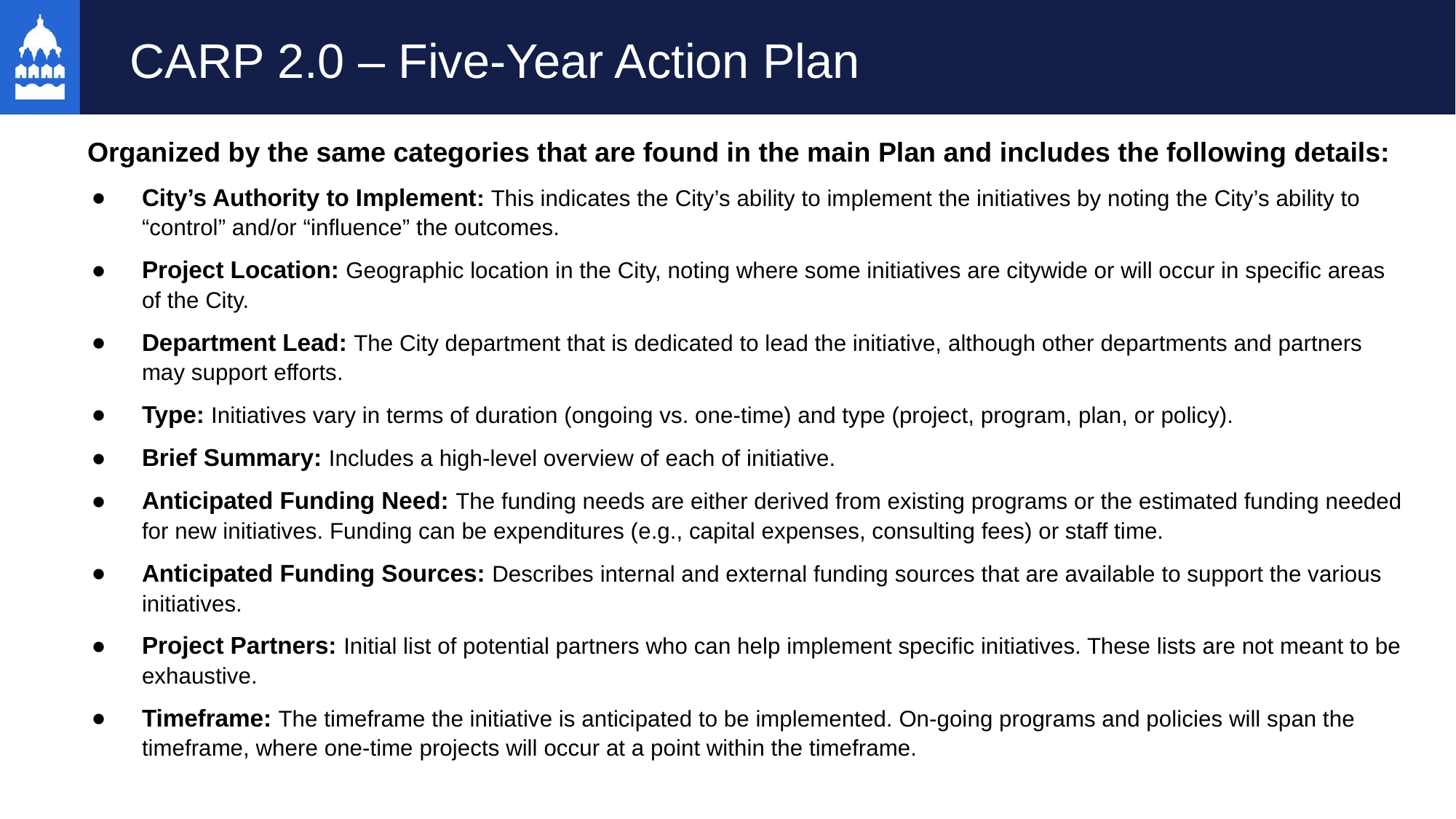

CARP 2.0 – Five-Year Action Plan
Organized by the same categories that are found in the main Plan and includes the following details:
City’s Authority to Implement: This indicates the City’s ability to implement the initiatives by noting the City’s ability to “control” and/or “influence” the outcomes.
Project Location: Geographic location in the City, noting where some initiatives are citywide or will occur in specific areas of the City.
Department Lead: The City department that is dedicated to lead the initiative, although other departments and partners may support efforts.
Type: Initiatives vary in terms of duration (ongoing vs. one-time) and type (project, program, plan, or policy).
Brief Summary: Includes a high-level overview of each of initiative.
Anticipated Funding Need: The funding needs are either derived from existing programs or the estimated funding needed for new initiatives. Funding can be expenditures (e.g., capital expenses, consulting fees) or staff time.
Anticipated Funding Sources: Describes internal and external funding sources that are available to support the various initiatives.
Project Partners: Initial list of potential partners who can help implement specific initiatives. These lists are not meant to be exhaustive.
Timeframe: The timeframe the initiative is anticipated to be implemented. On-going programs and policies will span the timeframe, where one-time projects will occur at a point within the timeframe.